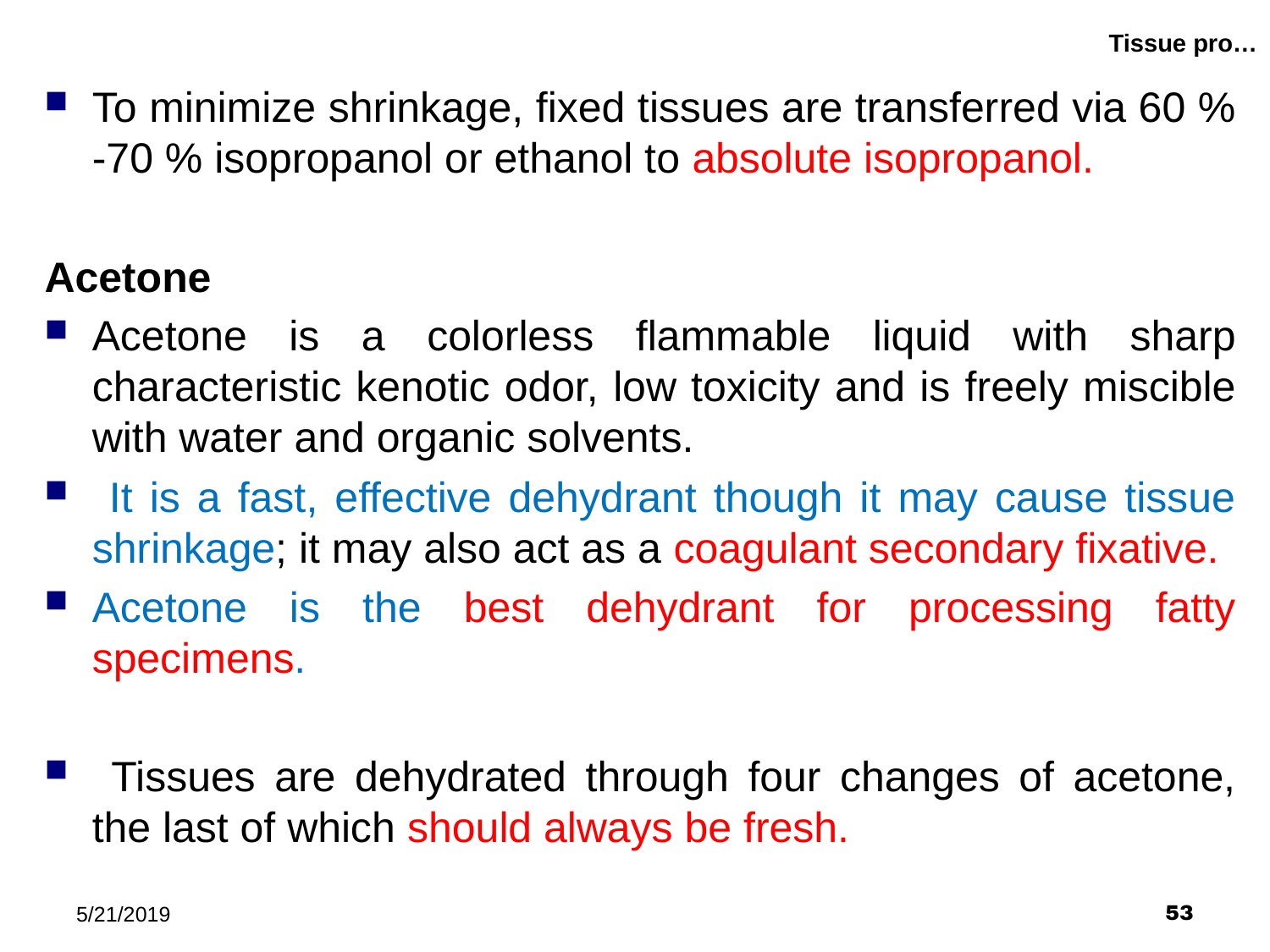

# Tissue pro…
To minimize shrinkage, fixed tissues are transferred via 60 % -70 % isopropanol or ethanol to absolute isopropanol.

Acetone
Acetone is a colorless flammable liquid with sharp characteristic kenotic odor, low toxicity and is freely miscible with water and organic solvents.
 It is a fast, effective dehydrant though it may cause tissue shrinkage; it may also act as a coagulant secondary fixative.
Acetone is the best dehydrant for processing fatty specimens.

 Tissues are dehydrated through four changes of acetone, the last of which should always be fresh.

5/21/2019
53